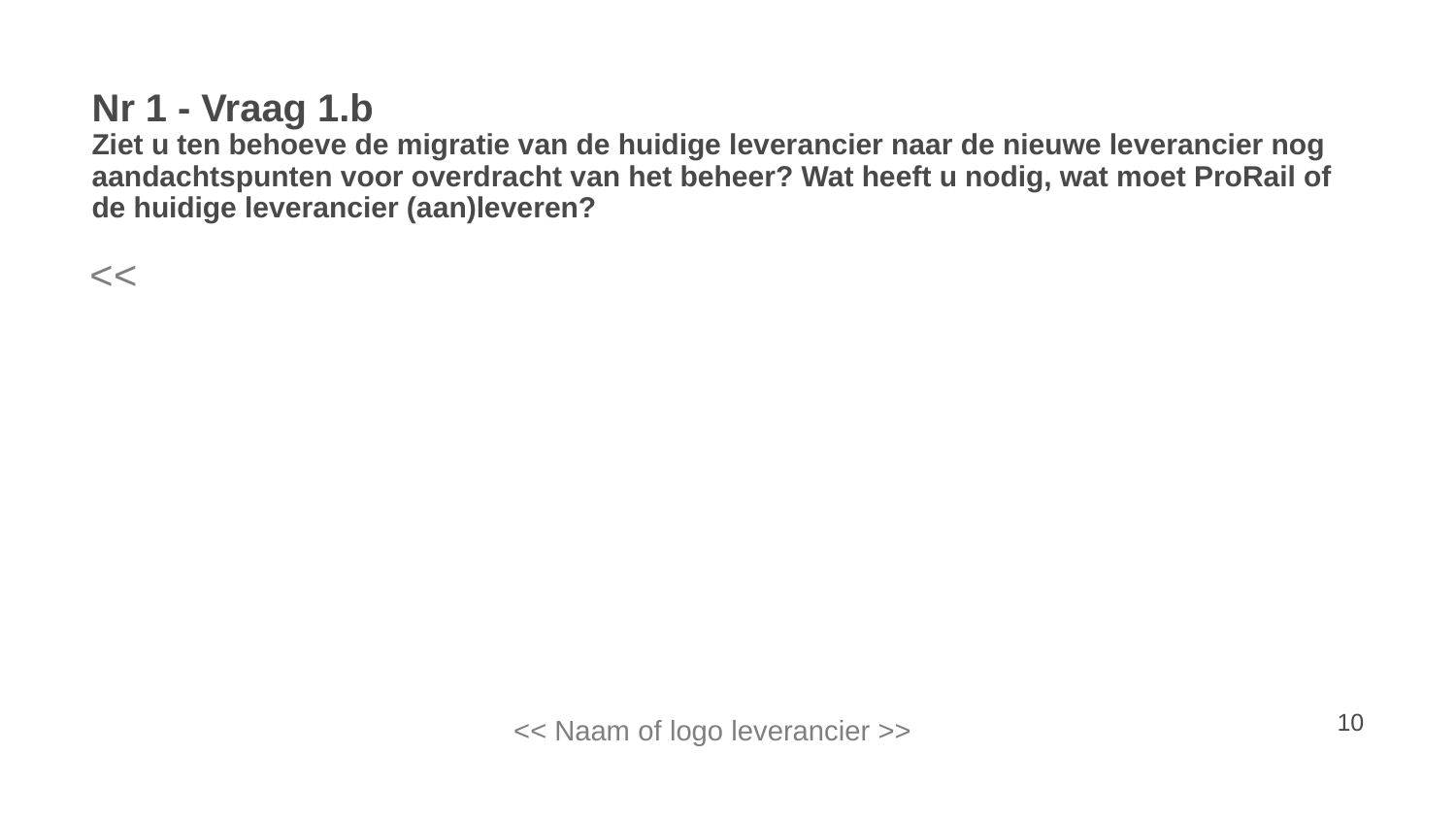

# Nr 1 - Vraag 1.b Ziet u ten behoeve de migratie van de huidige leverancier naar de nieuwe leverancier nog aandachtspunten voor overdracht van het beheer? Wat heeft u nodig, wat moet ProRail of de huidige leverancier (aan)leveren?
<<
<< Naam of logo leverancier >>